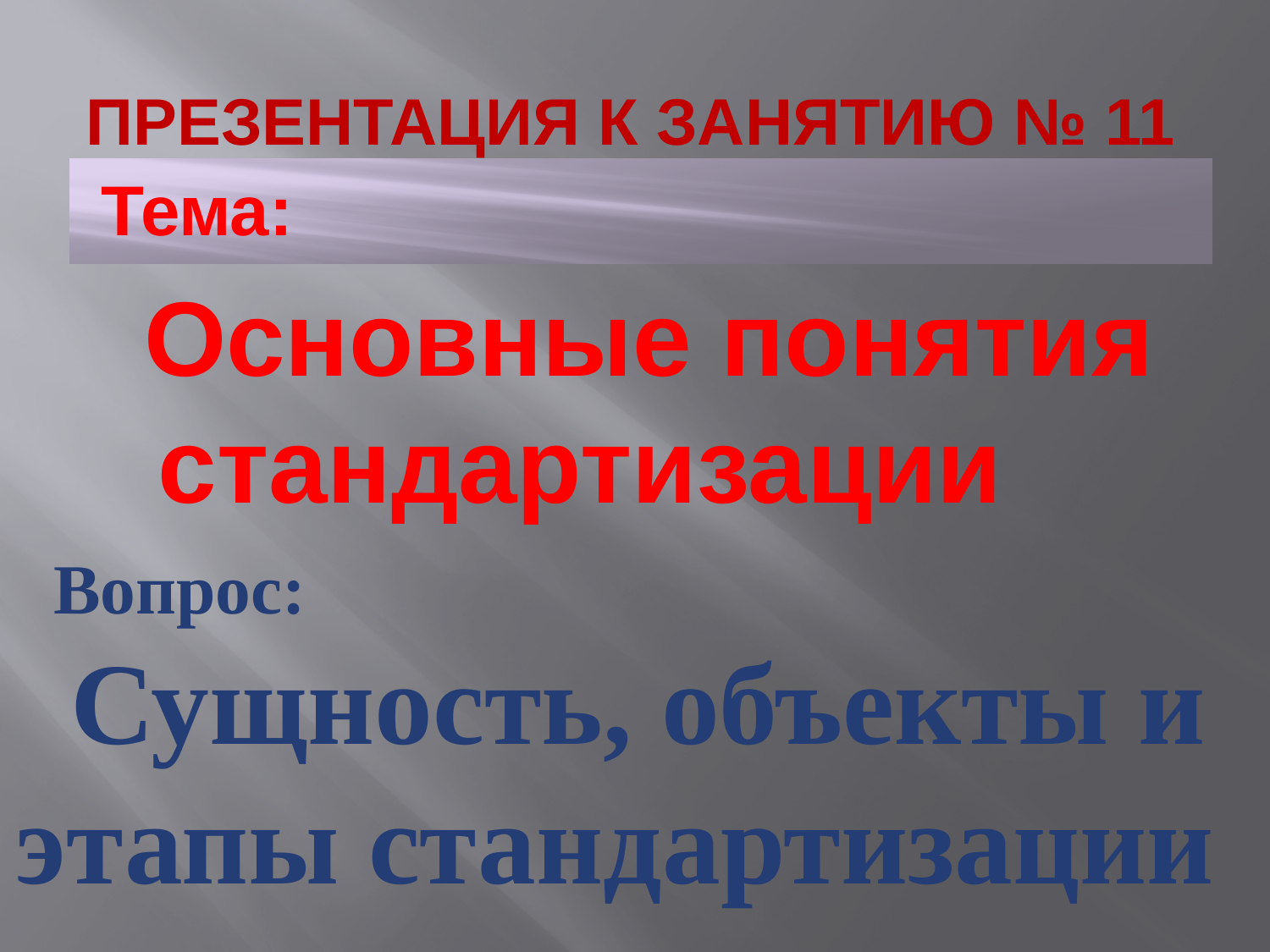

# ПРЕЗЕНТАЦИЯ К ЗАНЯТИЮ № 11
Тема:
  Основные понятия стандартизации
 Вопрос:
 Сущность, объекты и этапы стандартизации